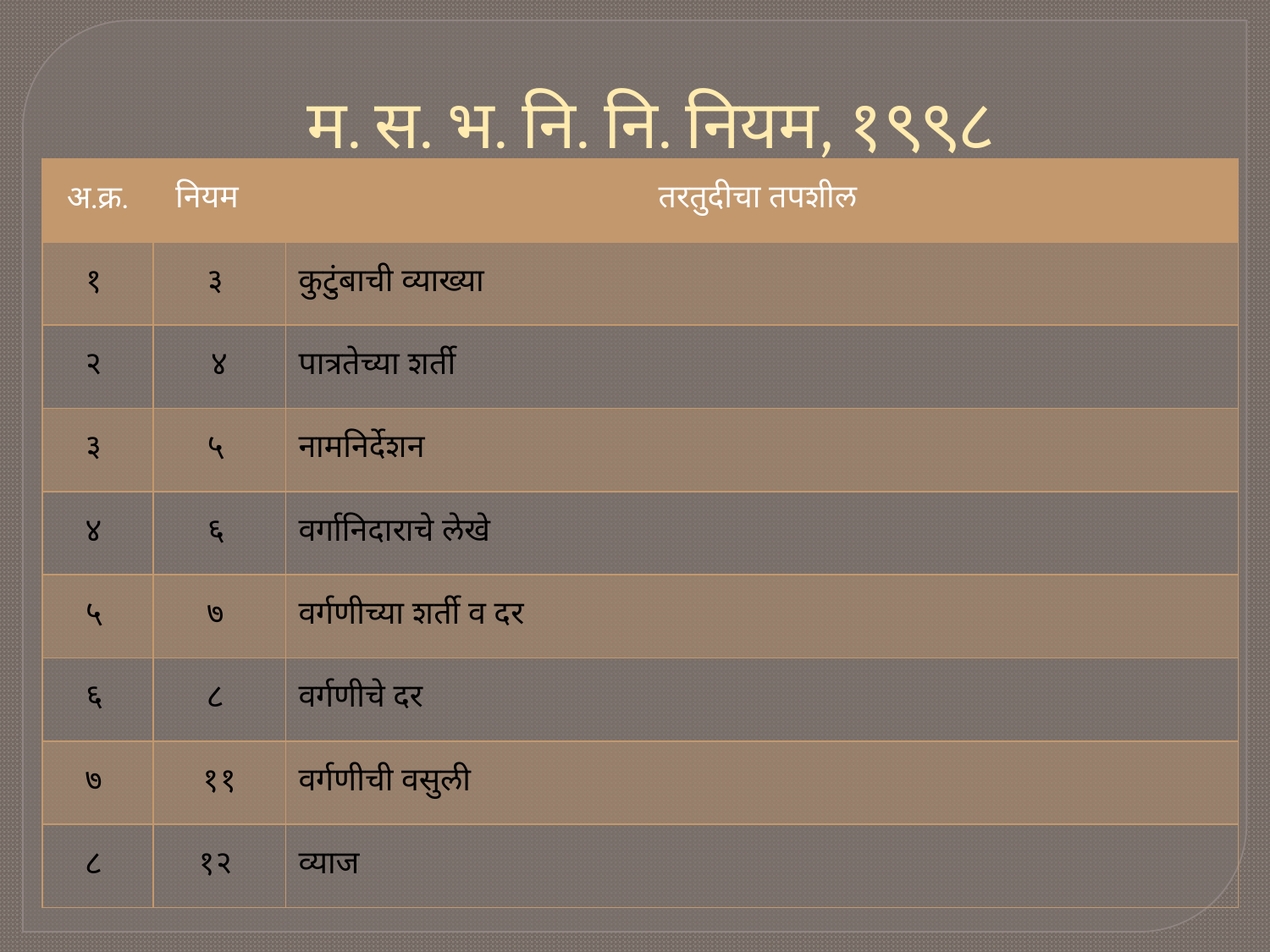

# म. स. भ. नि. नि. नियम, १९९८
| अ.क्र. | नियम | तरतुदीचा तपशील |
| --- | --- | --- |
| १ | ३ | कुटुंबाची व्याख्या |
| २ | ४ | पात्रतेच्या शर्ती |
| ३ | ५ | नामनिर्देशन |
| ४ | ६ | वर्गानिदाराचे लेखे |
| ५ | ७ | वर्गणीच्या शर्ती व दर |
| ६ | ८ | वर्गणीचे दर |
| ७ | ११ | वर्गणीची वसुली |
| ८ | १२ | व्याज |